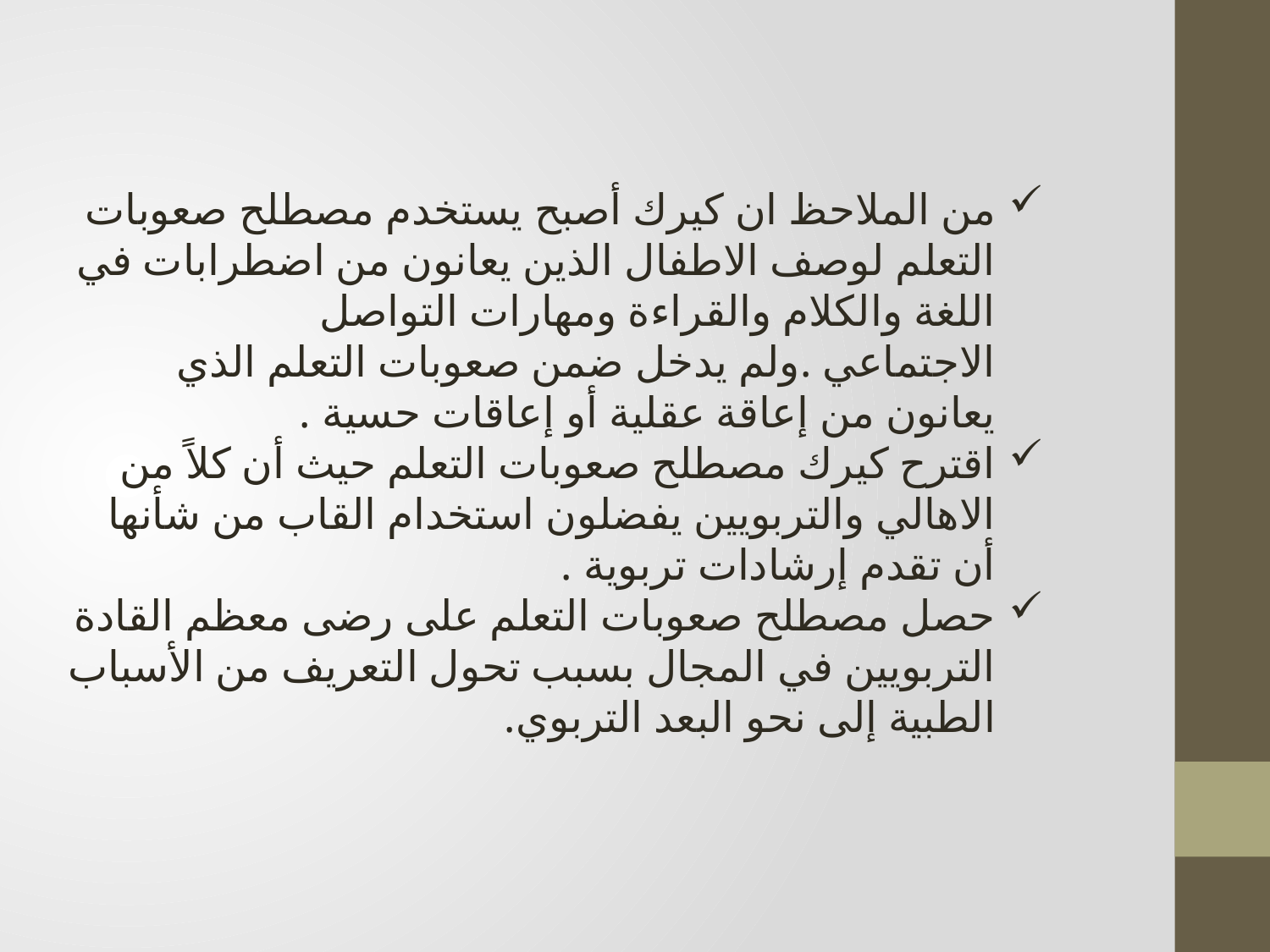

من الملاحظ ان كيرك أصبح يستخدم مصطلح صعوبات التعلم لوصف الاطفال الذين يعانون من اضطرابات في اللغة والكلام والقراءة ومهارات التواصل الاجتماعي .ولم يدخل ضمن صعوبات التعلم الذي يعانون من إعاقة عقلية أو إعاقات حسية .
اقترح كيرك مصطلح صعوبات التعلم حيث أن كلاً من الاهالي والتربويين يفضلون استخدام القاب من شأنها أن تقدم إرشادات تربوية .
حصل مصطلح صعوبات التعلم على رضى معظم القادة التربويين في المجال بسبب تحول التعريف من الأسباب الطبية إلى نحو البعد التربوي.